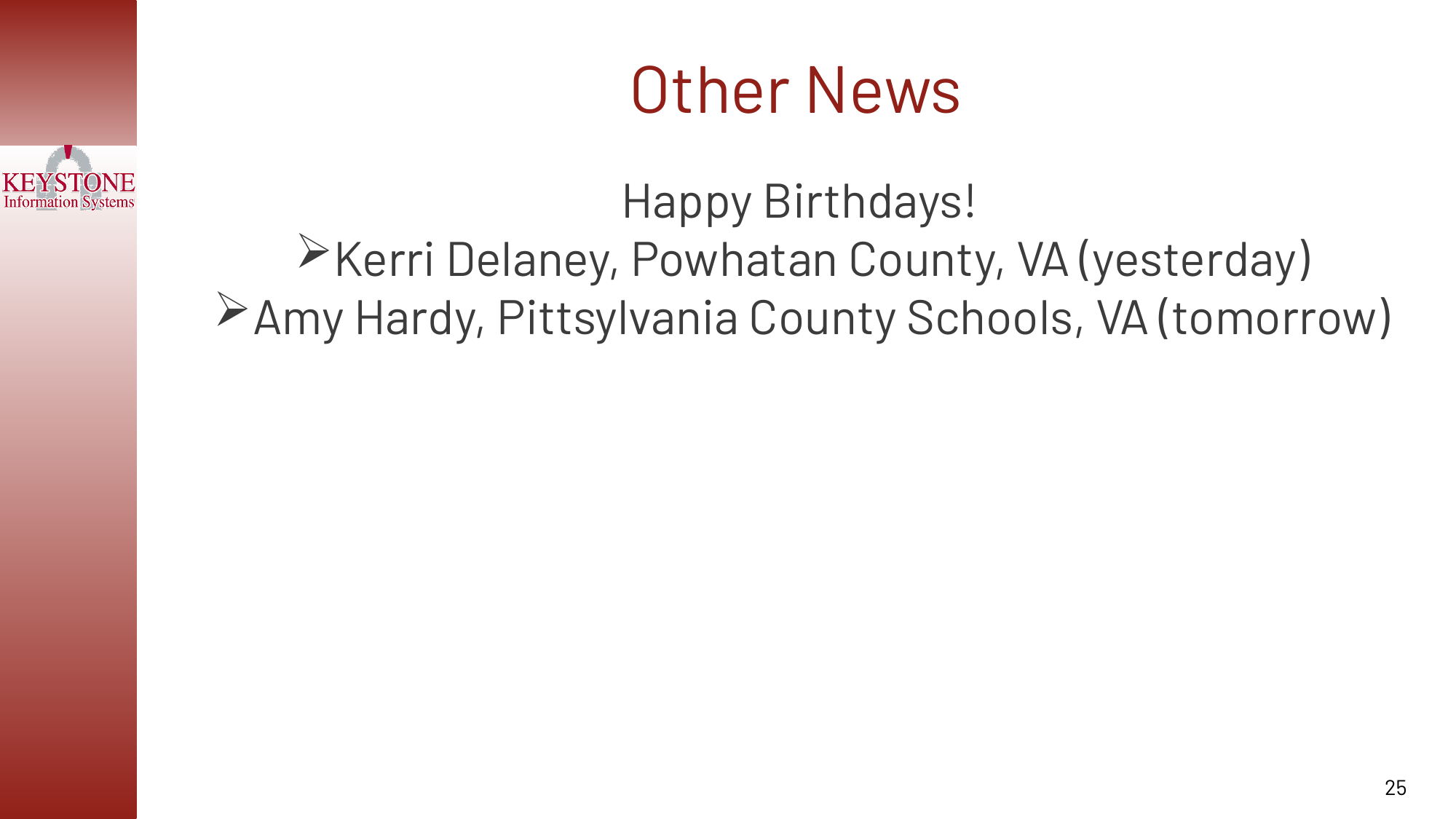

Other News
 Happy Birthdays!
Kerri Delaney, Powhatan County, VA (yesterday)
Amy Hardy, Pittsylvania County Schools, VA (tomorrow)

25